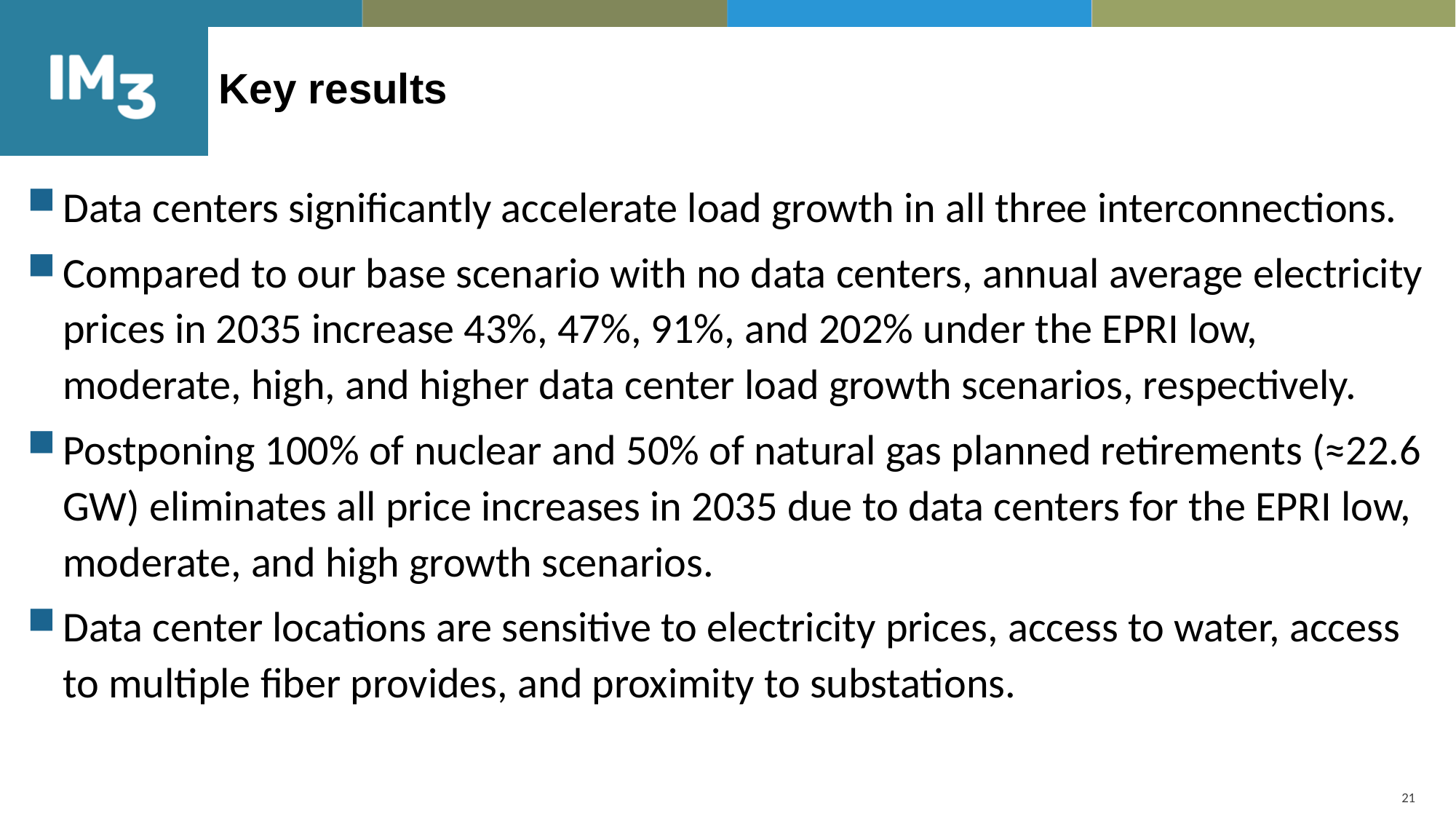

# Key results
Data centers significantly accelerate load growth in all three interconnections.
Compared to our base scenario with no data centers, annual average electricity prices in 2035 increase 43%, 47%, 91%, and 202% under the EPRI low, moderate, high, and higher data center load growth scenarios, respectively.
Postponing 100% of nuclear and 50% of natural gas planned retirements (≈22.6 GW) eliminates all price increases in 2035 due to data centers for the EPRI low, moderate, and high growth scenarios.
Data center locations are sensitive to electricity prices, access to water, access to multiple fiber provides, and proximity to substations.
21